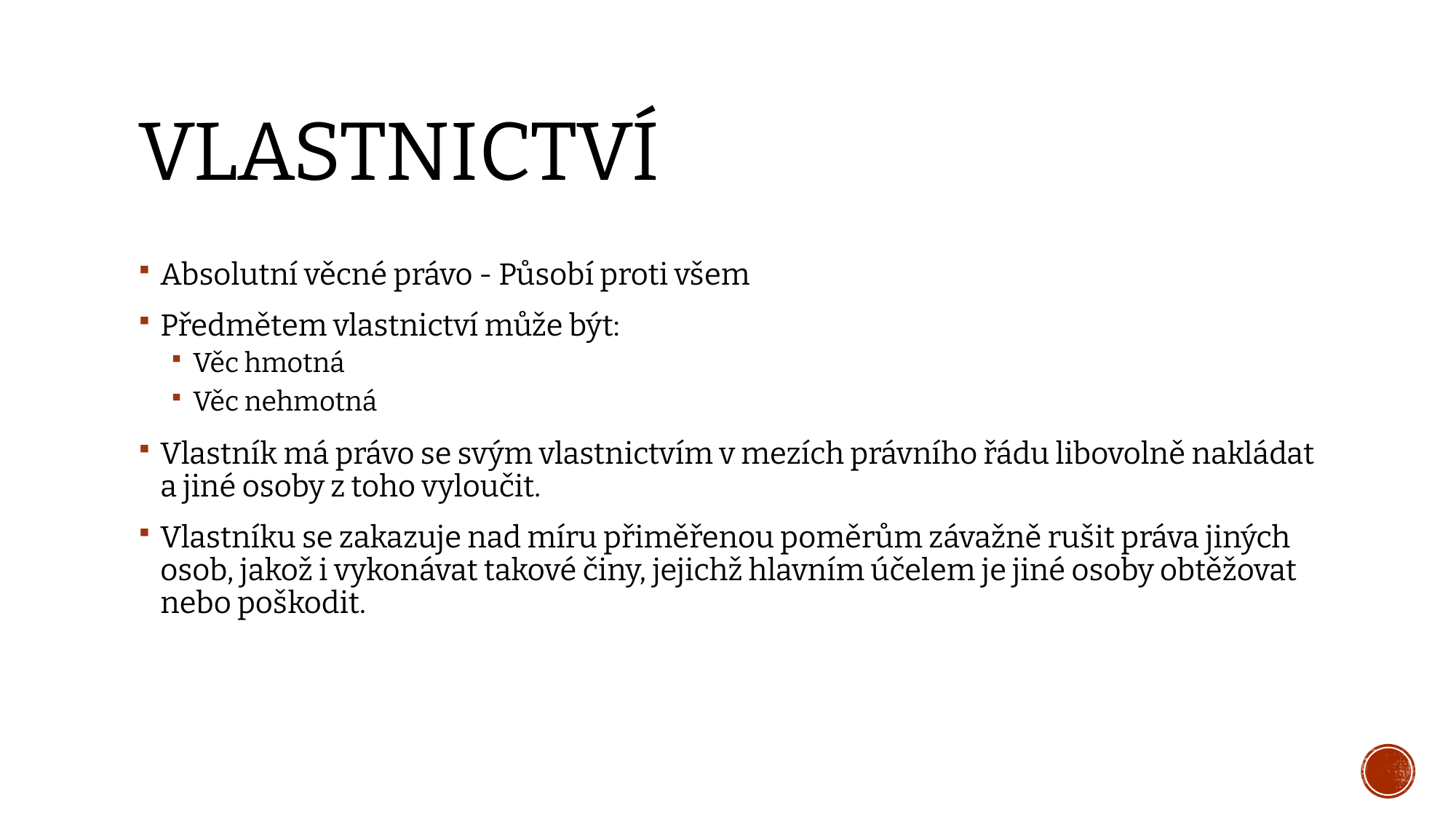

# Vlastnictví
Absolutní věcné právo - Působí proti všem
Předmětem vlastnictví může být:
Věc hmotná
Věc nehmotná
Vlastník má právo se svým vlastnictvím v mezích právního řádu libovolně nakládat a jiné osoby z toho vyloučit.
Vlastníku se zakazuje nad míru přiměřenou poměrům závažně rušit práva jiných osob, jakož i vykonávat takové činy, jejichž hlavním účelem je jiné osoby obtěžovat nebo poškodit.